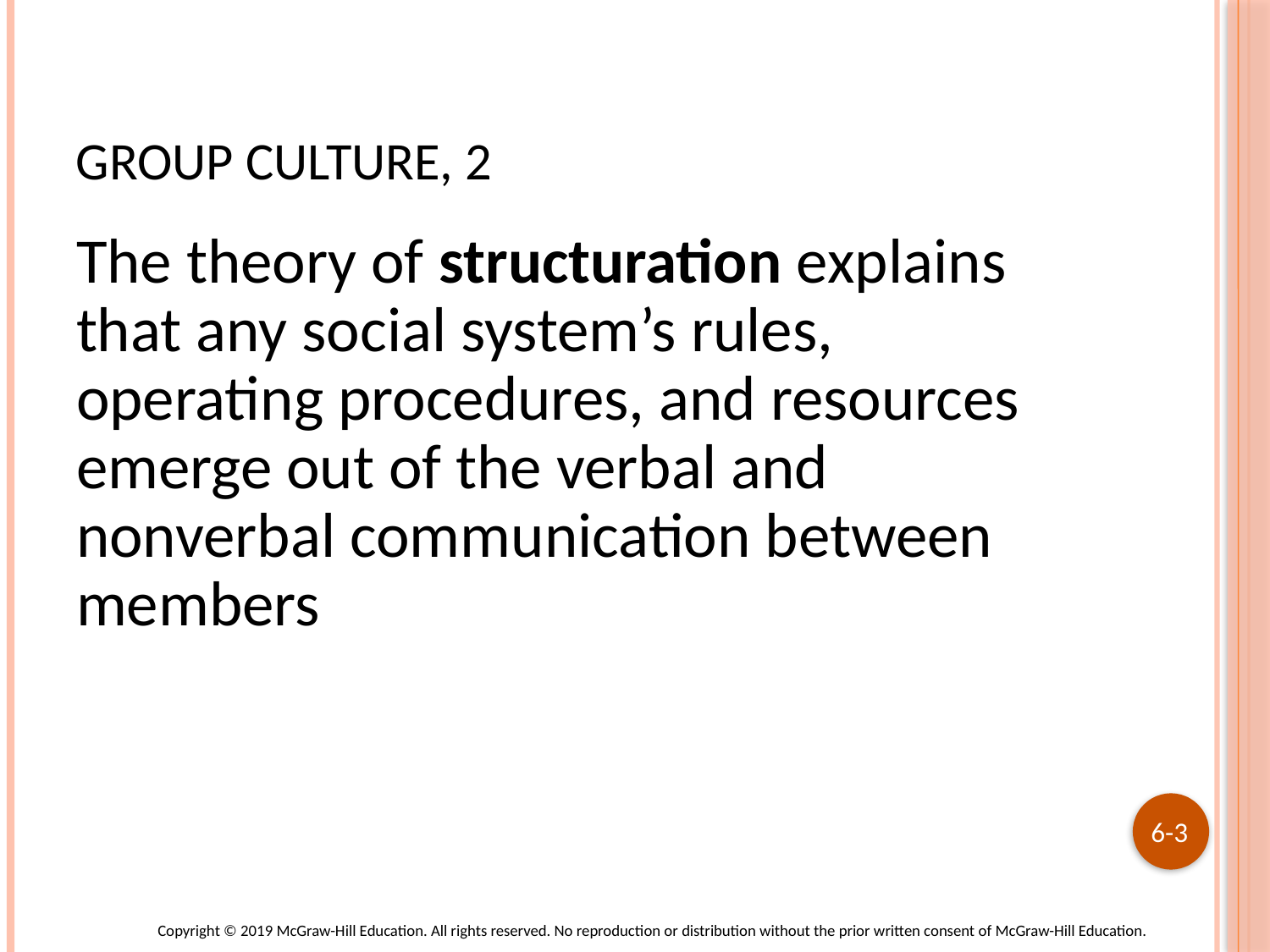

# Group Culture, 2
The theory of structuration explains that any social system’s rules, operating procedures, and resources emerge out of the verbal and nonverbal communication between members